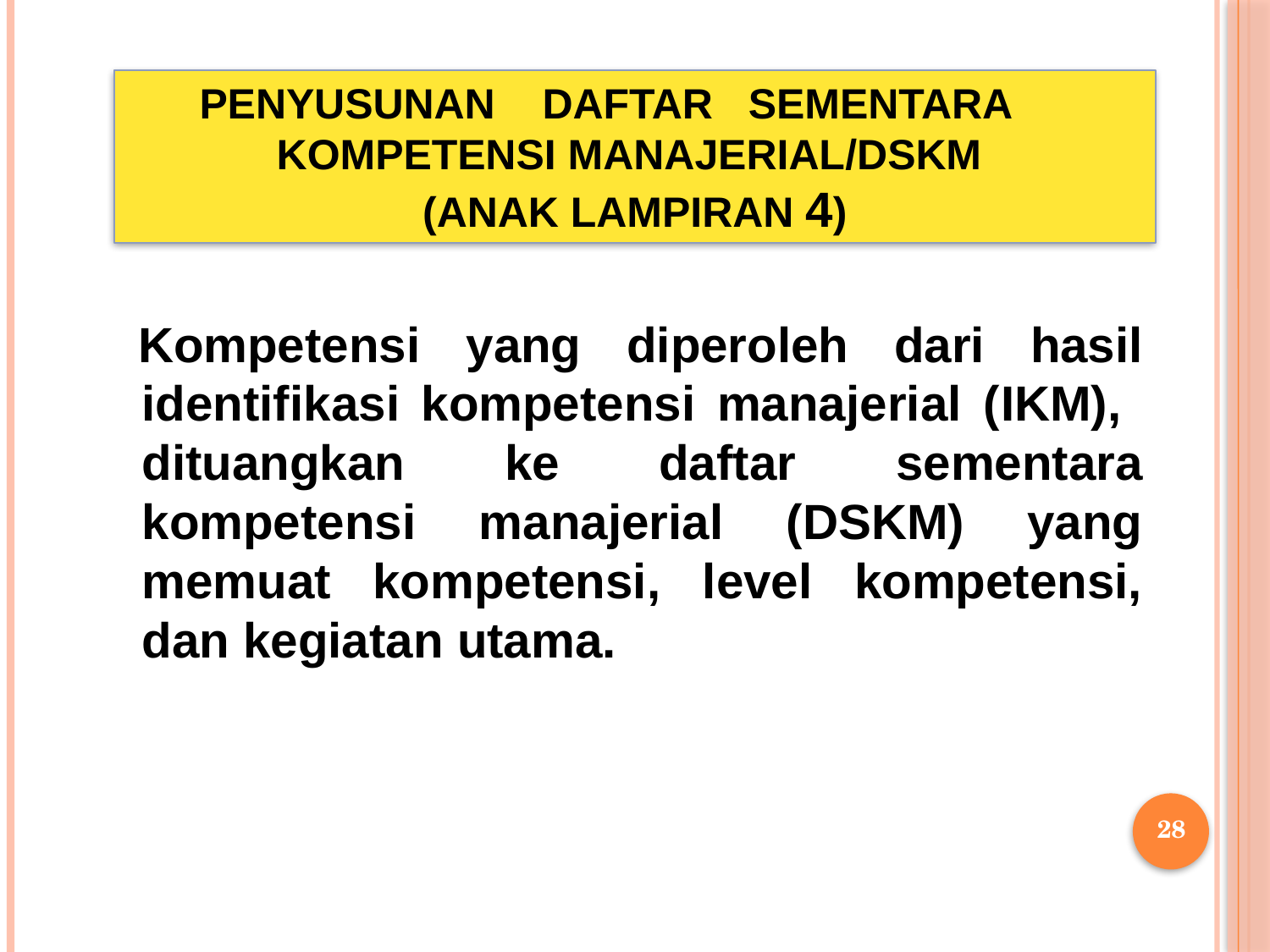

# PENYUSUNAN    DAFTAR   SEMENTARA      KOMPETENSI MANAJERIAL/DSKM (Anak Lampiran 4)
Kompetensi yang diperoleh dari hasil identifikasi kompetensi manajerial (IKM),  dituangkan ke daftar sementara kompetensi manajerial (DSKM) yang memuat kompetensi, level kompetensi, dan kegiatan utama.
28